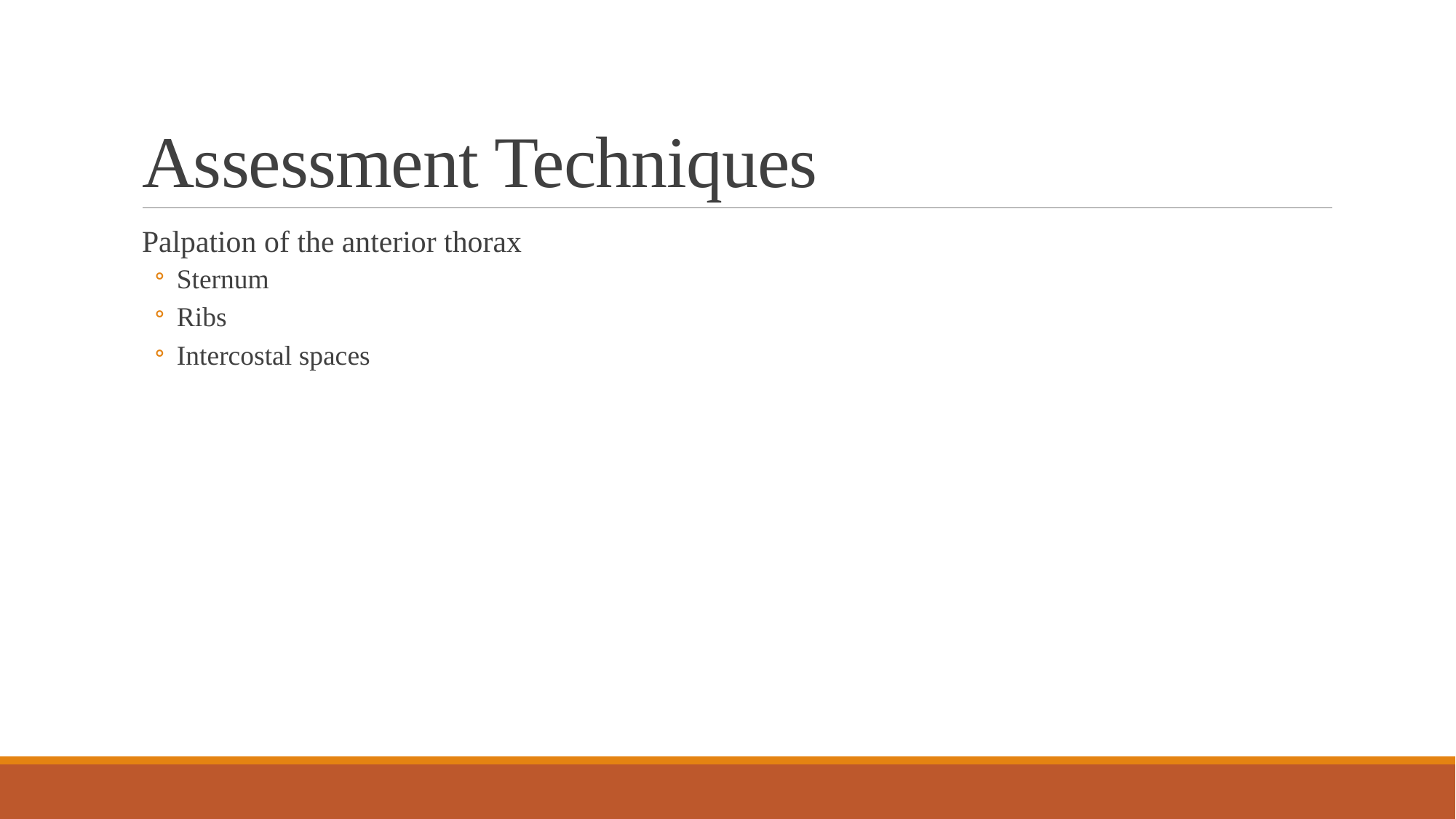

# Assessment Techniques
Palpation of the anterior thorax
Sternum
Ribs
Intercostal spaces